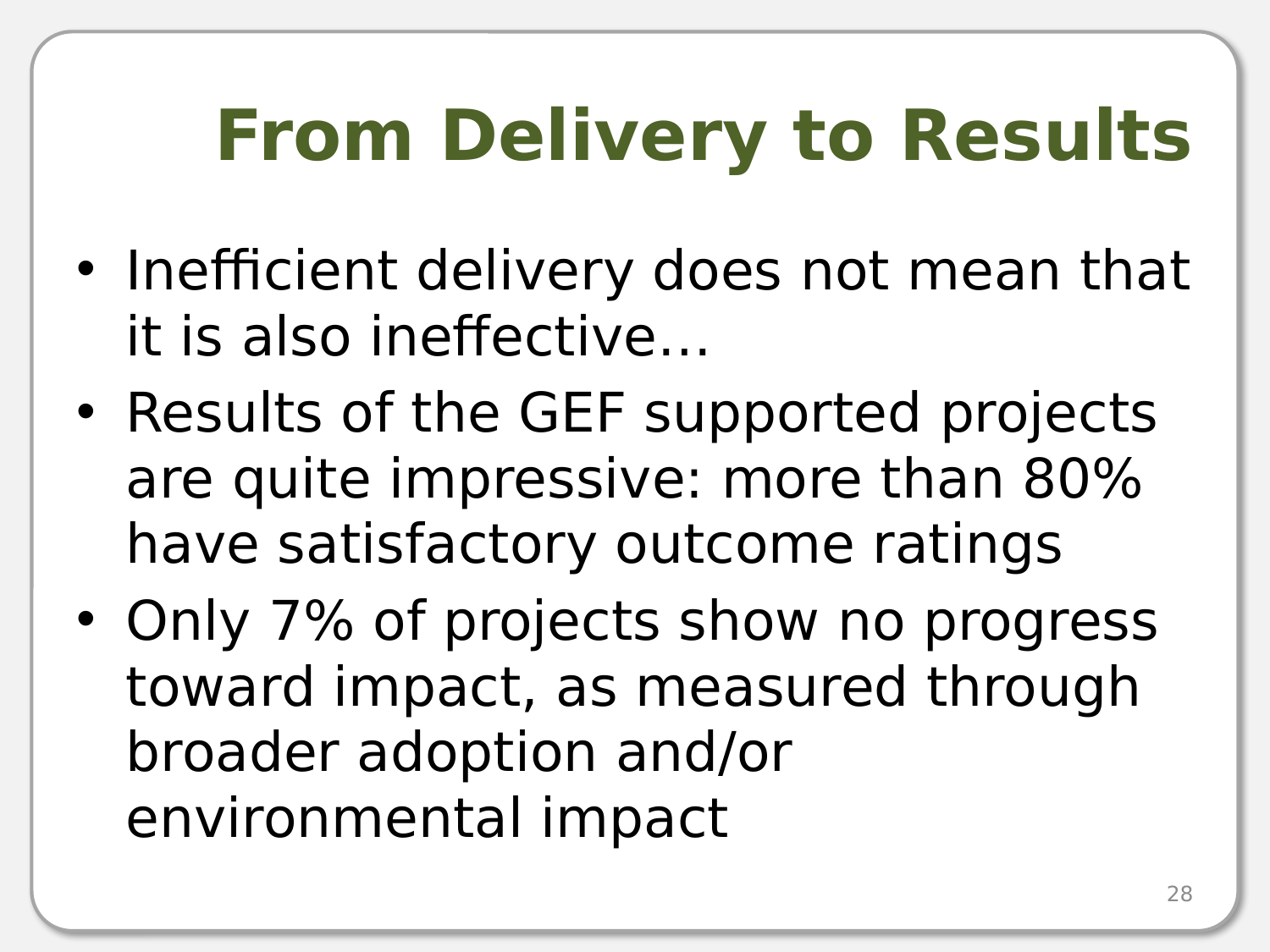

# From Delivery to Results
Inefficient delivery does not mean that it is also ineffective…
Results of the GEF supported projects are quite impressive: more than 80% have satisfactory outcome ratings
Only 7% of projects show no progress toward impact, as measured through broader adoption and/or environmental impact
28